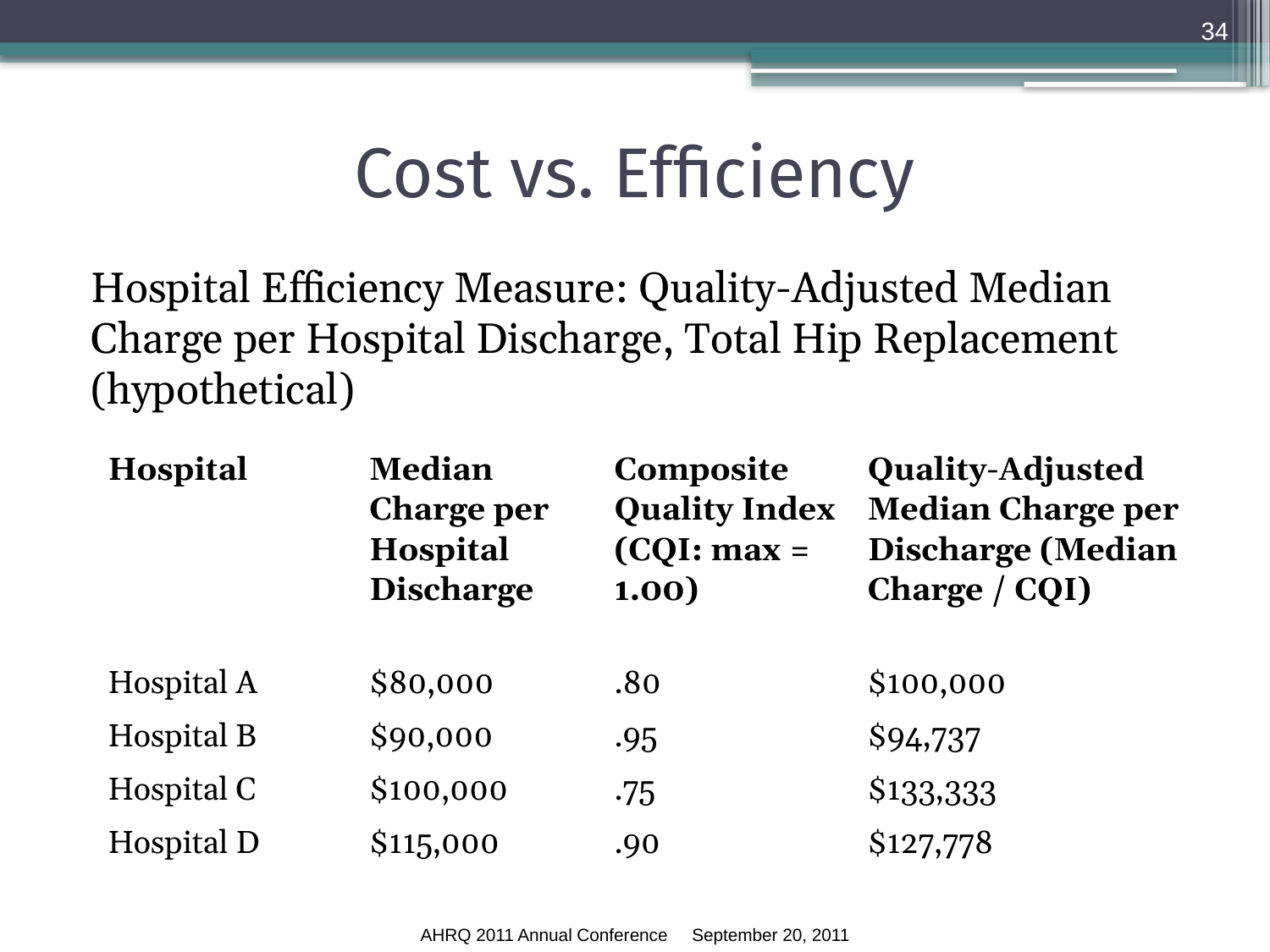

34
# Cost vs. Efficiency
Hospital Efficiency Measure: Quality-Adjusted Median Charge per Hospital Discharge, Total Hip Replacement (hypothetical)
| Hospital | Median Charge per Hospital Discharge | Composite Quality Index (CQI: max = 1.00) | Quality-Adjusted Median Charge per Discharge (Median Charge / CQI) |
| --- | --- | --- | --- |
| Hospital A | $80,000 | .80 | $100,000 |
| Hospital B | $90,000 | .95 | $94,737 |
| Hospital C | $100,000 | .75 | $133,333 |
| Hospital D | $115,000 | .90 | $127,778 |